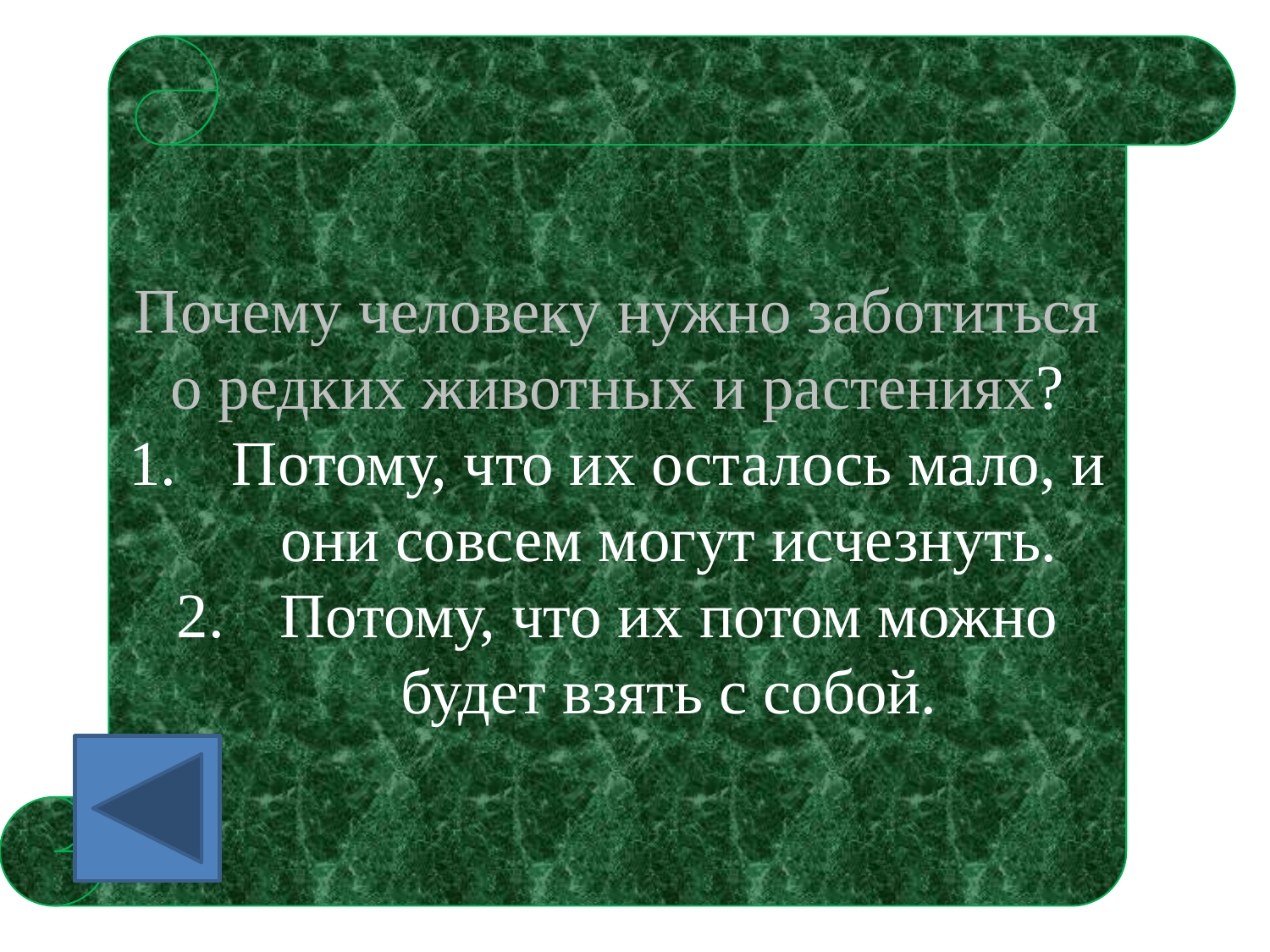

Почему человеку нужно заботиться о редких животных и растениях?
Потому, что их осталось мало, и они совсем могут исчезнуть.
Потому, что их потом можно будет взять с собой.
#